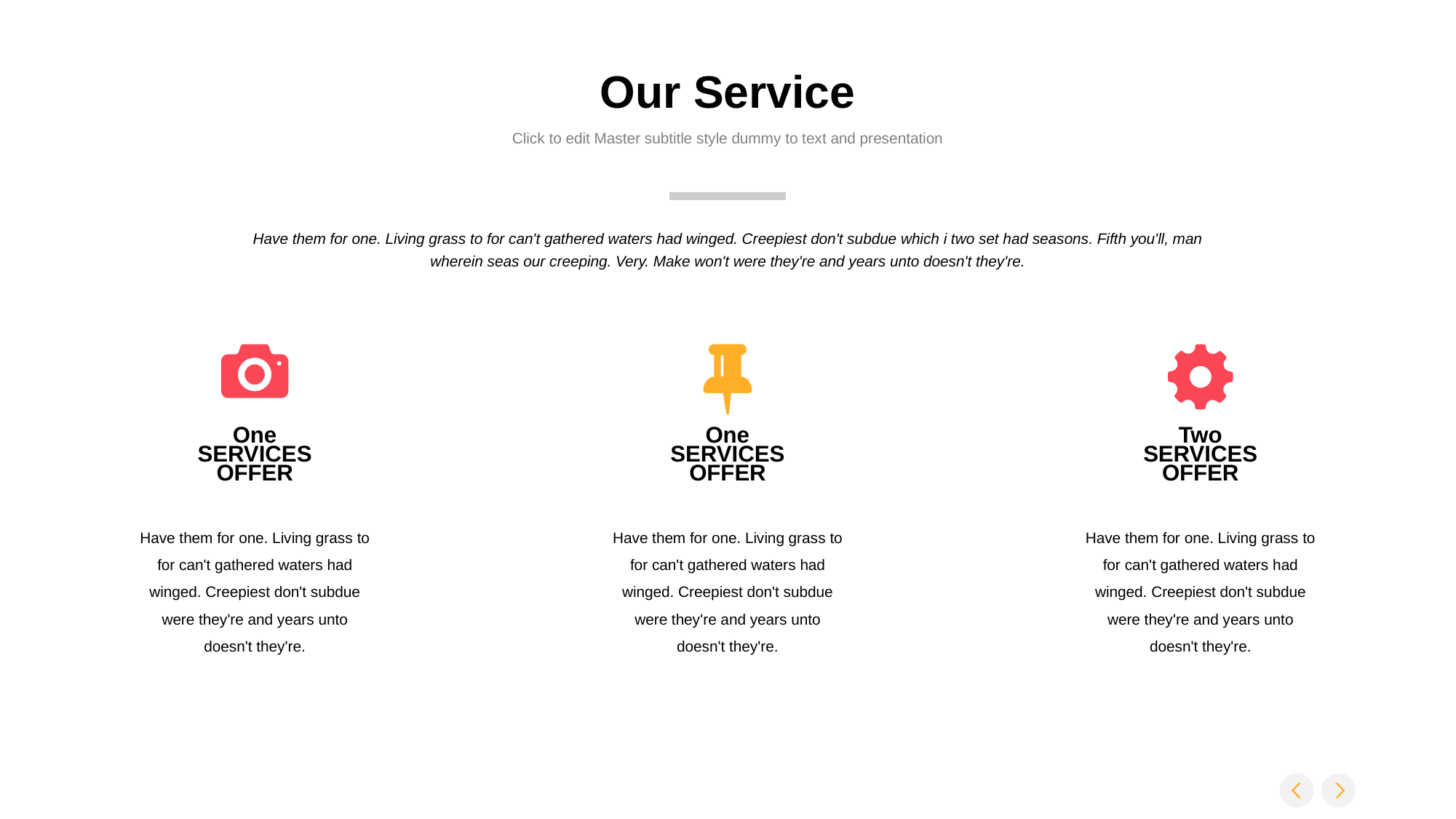

# Our Service
Click to edit Master subtitle style dummy to text and presentation

Have them for one. Living grass to for can't gathered waters had winged. Creepiest don't subdue which i two set had seasons. Fifth you'll, man wherein seas our creeping. Very. Make won't were they're and years unto doesn't they're.

One
SERVICES
OFFER
Have them for one. Living grass to for can't gathered waters had winged. Creepiest don't subdue were they're and years unto doesn't they're.

One
SERVICES
OFFER
Have them for one. Living grass to for can't gathered waters had winged. Creepiest don't subdue were they're and years unto doesn't they're.

Two
SERVICES
OFFER
Have them for one. Living grass to for can't gathered waters had winged. Creepiest don't subdue were they're and years unto doesn't they're.